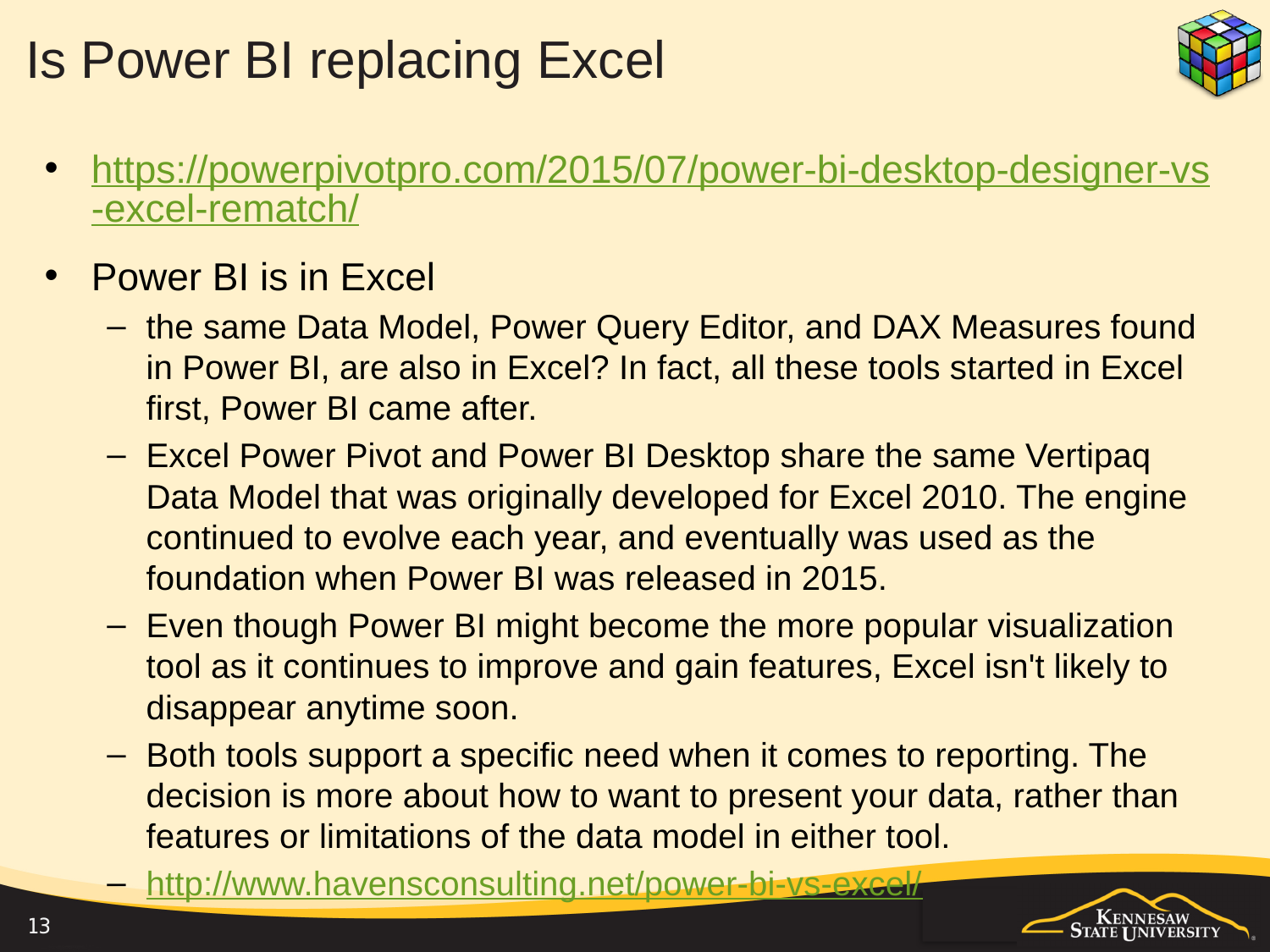

# Is Power BI replacing Excel
https://powerpivotpro.com/2015/07/power-bi-desktop-designer-vs-excel-rematch/
Power BI is in Excel
the same Data Model, Power Query Editor, and DAX Measures found in Power BI, are also in Excel? In fact, all these tools started in Excel first, Power BI came after.
Excel Power Pivot and Power BI Desktop share the same Vertipaq Data Model that was originally developed for Excel 2010. The engine continued to evolve each year, and eventually was used as the foundation when Power BI was released in 2015.
Even though Power BI might become the more popular visualization tool as it continues to improve and gain features, Excel isn't likely to disappear anytime soon.
Both tools support a specific need when it comes to reporting. The decision is more about how to want to present your data, rather than features or limitations of the data model in either tool.
http://www.havensconsulting.net/power-bi-vs-excel/
13